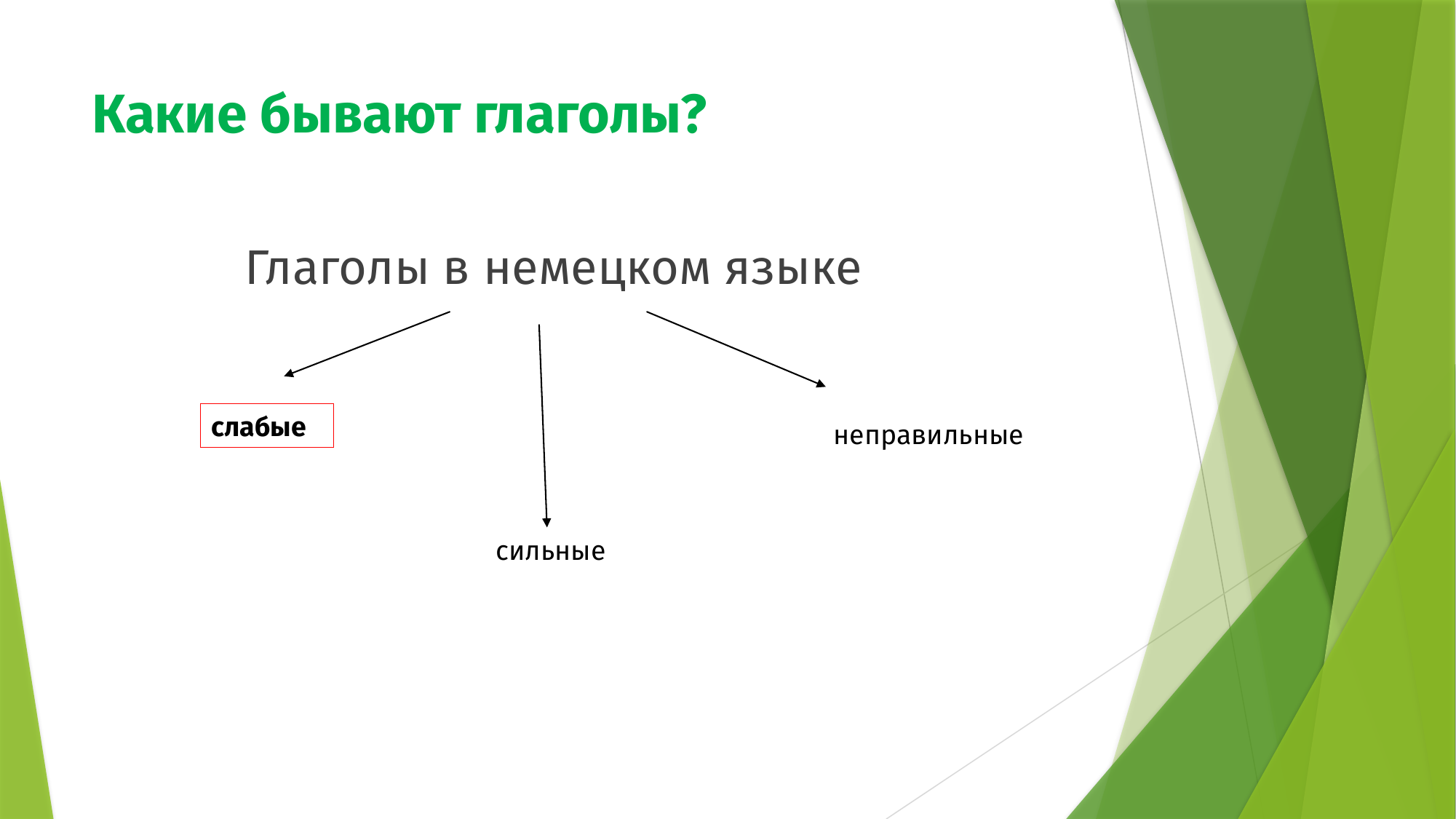

# Какие бывают глаголы?
                                    Глаголы в немецком языке
слабые
неправильные
сильные